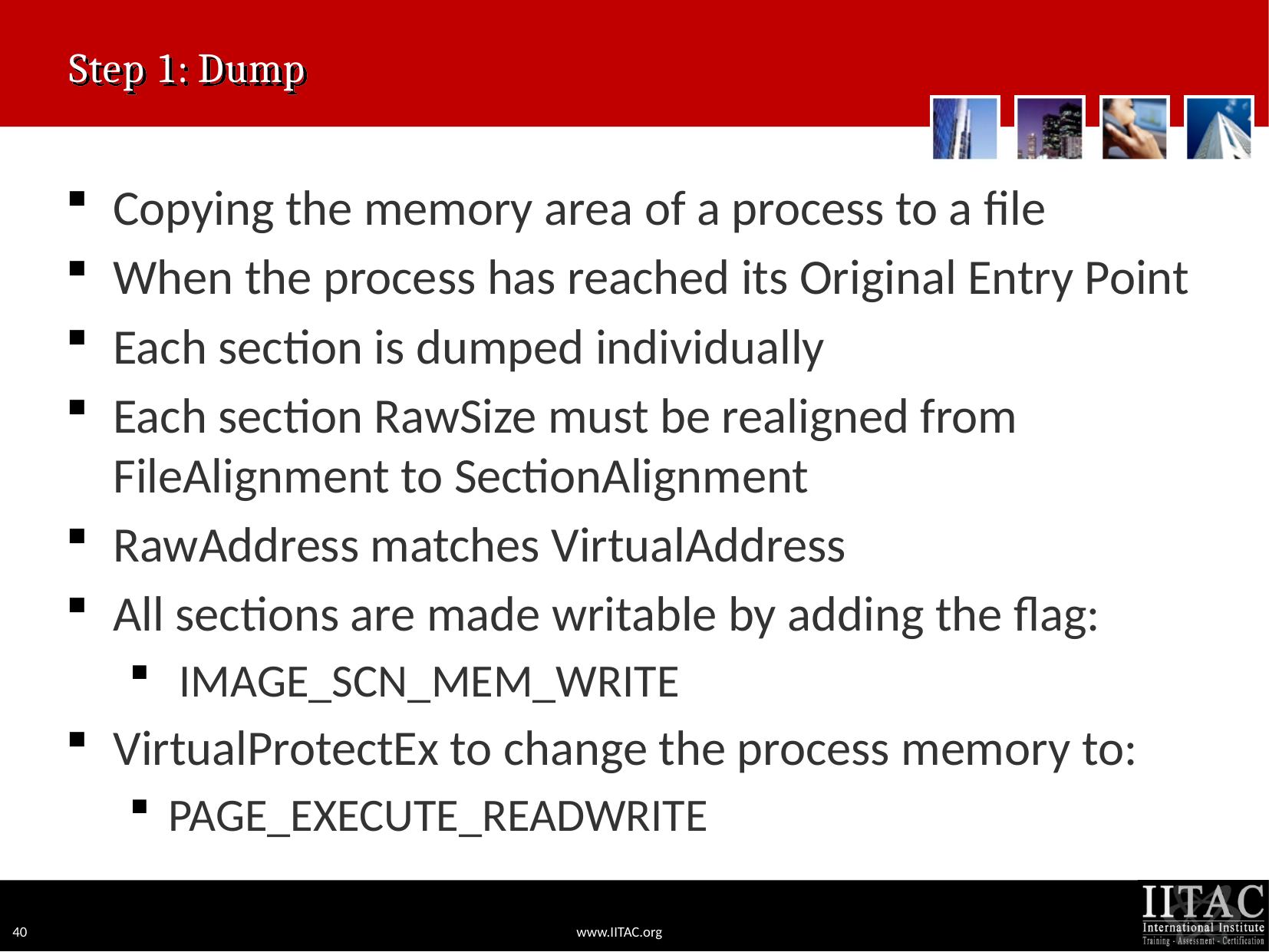

# Step 1: Dump
Copying the memory area of a process to a file
When the process has reached its Original Entry Point
Each section is dumped individually
Each section RawSize must be realigned from FileAlignment to SectionAlignment
RawAddress matches VirtualAddress
All sections are made writable by adding the flag:
 IMAGE_SCN_MEM_WRITE
VirtualProtectEx to change the process memory to:
PAGE_EXECUTE_READWRITE
40
www.IITAC.org